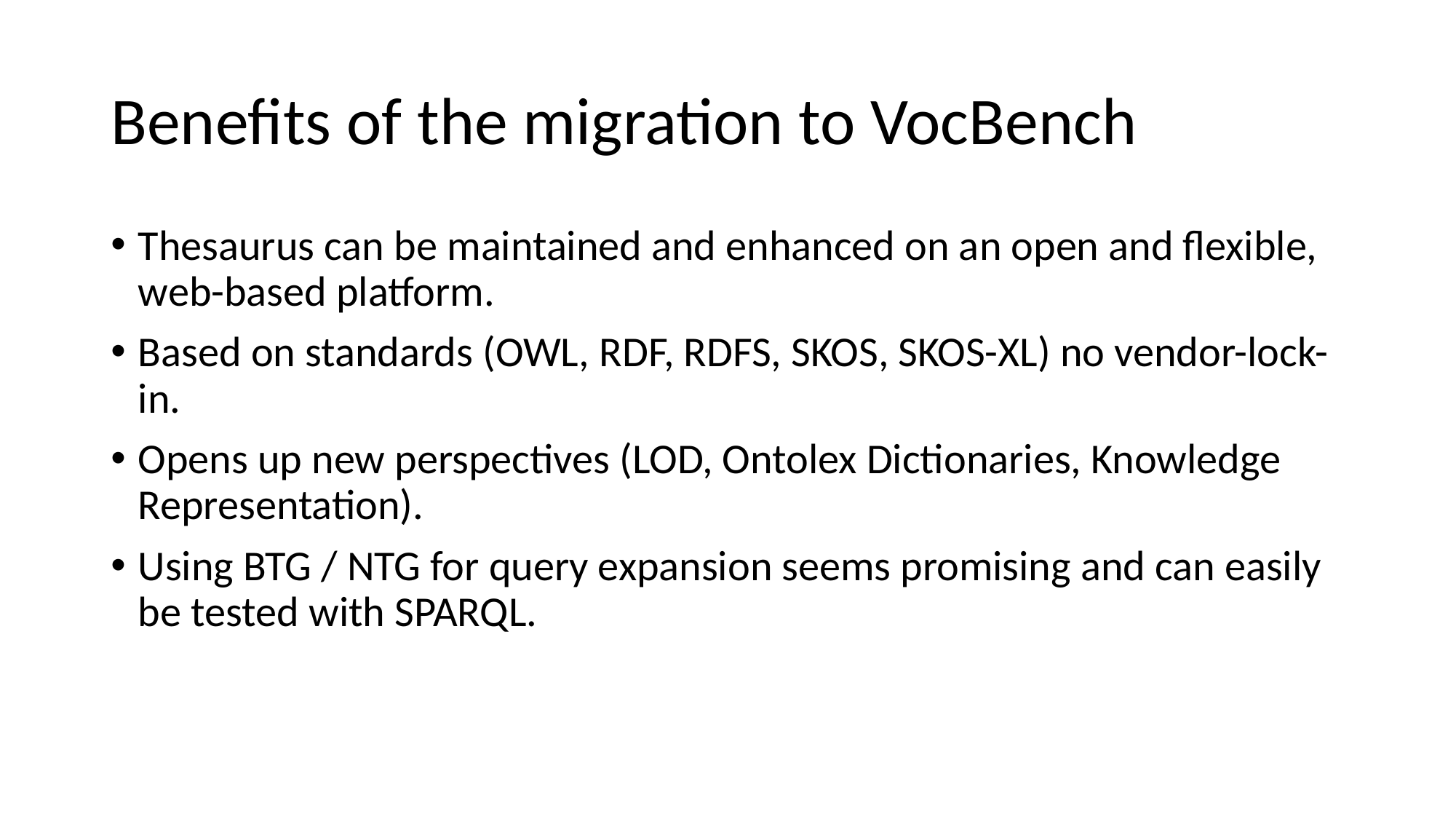

# Benefits of the migration to VocBench
Thesaurus can be maintained and enhanced on an open and flexible, web-based platform.
Based on standards (OWL, RDF, RDFS, SKOS, SKOS-XL) no vendor-lock-in.
Opens up new perspectives (LOD, Ontolex Dictionaries, Knowledge Representation).
Using BTG / NTG for query expansion seems promising and can easily be tested with SPARQL.